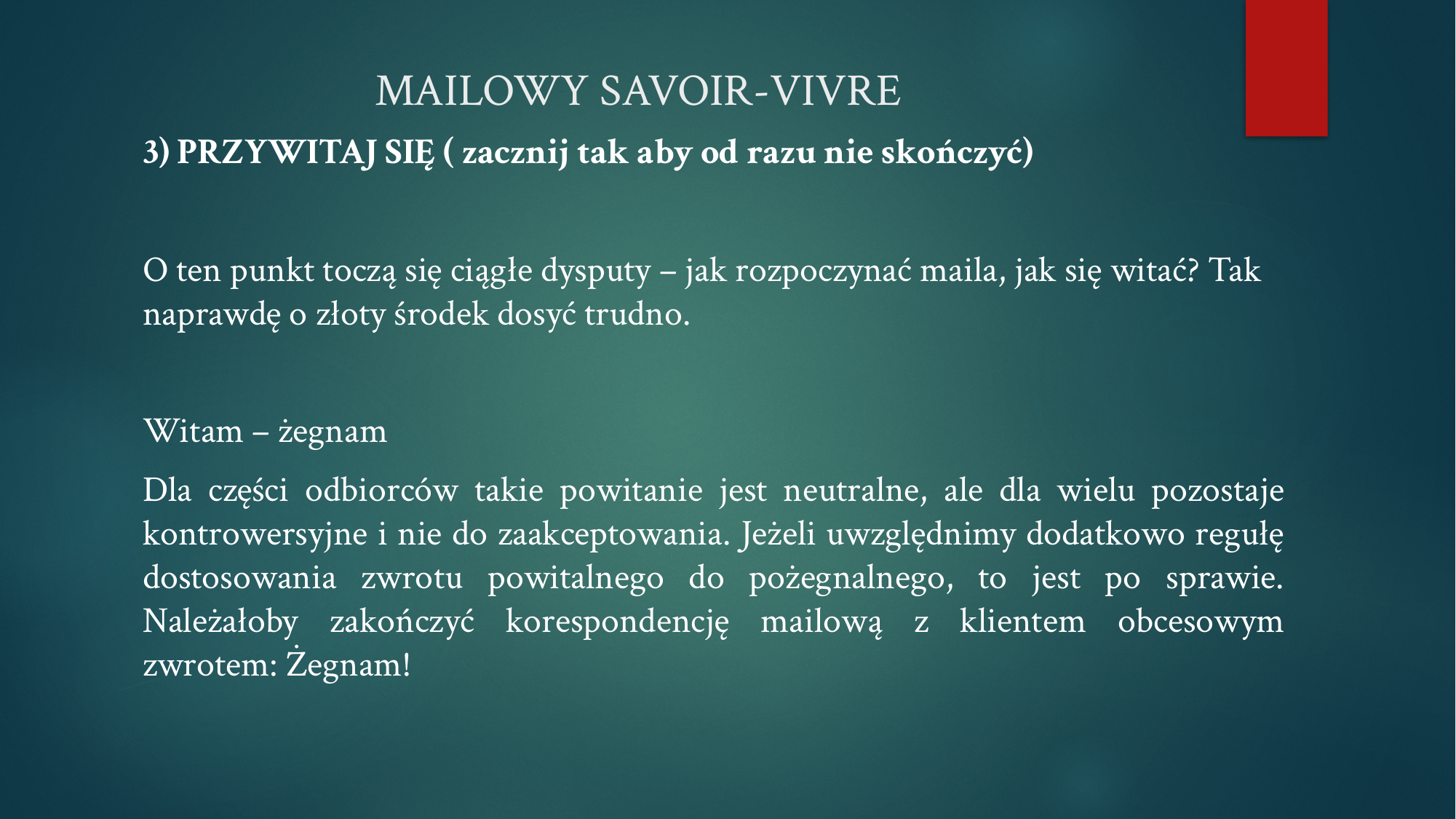

# MAILOWY SAVOIR-VIVRE
3) PRZYWITAJ SIĘ ( zacznij tak aby od razu nie skończyć)

O ten punkt toczą się ciągłe dysputy – jak rozpoczynać maila, jak się witać? Tak naprawdę o złoty środek dosyć trudno.

Witam – żegnam
Dla części odbiorców takie powitanie jest neutralne, ale dla wielu pozostaje kontrowersyjne i nie do zaakceptowania. Jeżeli uwzględnimy dodatkowo regułę dostosowania zwrotu powitalnego do pożegnalnego, to jest po sprawie. Należałoby zakończyć korespondencję mailową z klientem obcesowym zwrotem: Żegnam!